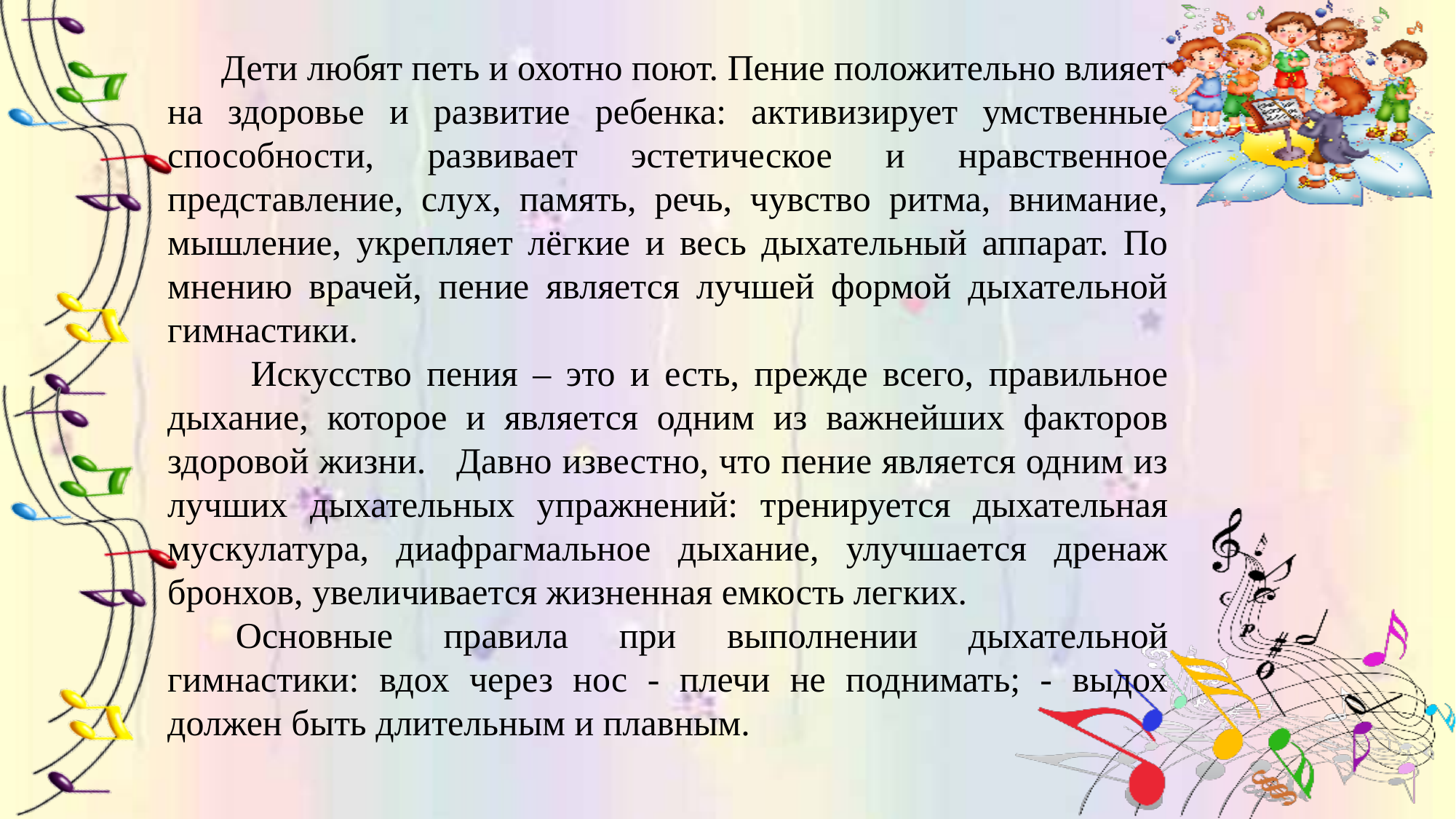

Дети любят петь и охотно поют. Пение положительно влияет на здоровье и развитие ребенка: активизирует умственные способности, развивает эстетическое и нравственное представление, слух, память, речь, чувство ритма, внимание, мышление, укрепляет лёгкие и весь дыхательный аппарат. По мнению врачей, пение является лучшей формой дыхательной гимнастики.
 Искусство пения – это и есть, прежде всего, правильное дыхание, которое и является одним из важнейших факторов здоровой жизни.   Давно известно, что пение является одним из лучших дыхательных упражнений: тренируется дыхательная мускулатура, диафрагмальное дыхание, улучшается дренаж бронхов, увеличивается жизненная емкость легких.
Основные правила при выполнении дыхательной гимнастики: вдох через нос - плечи не поднимать; - выдох должен быть длительным и плавным.